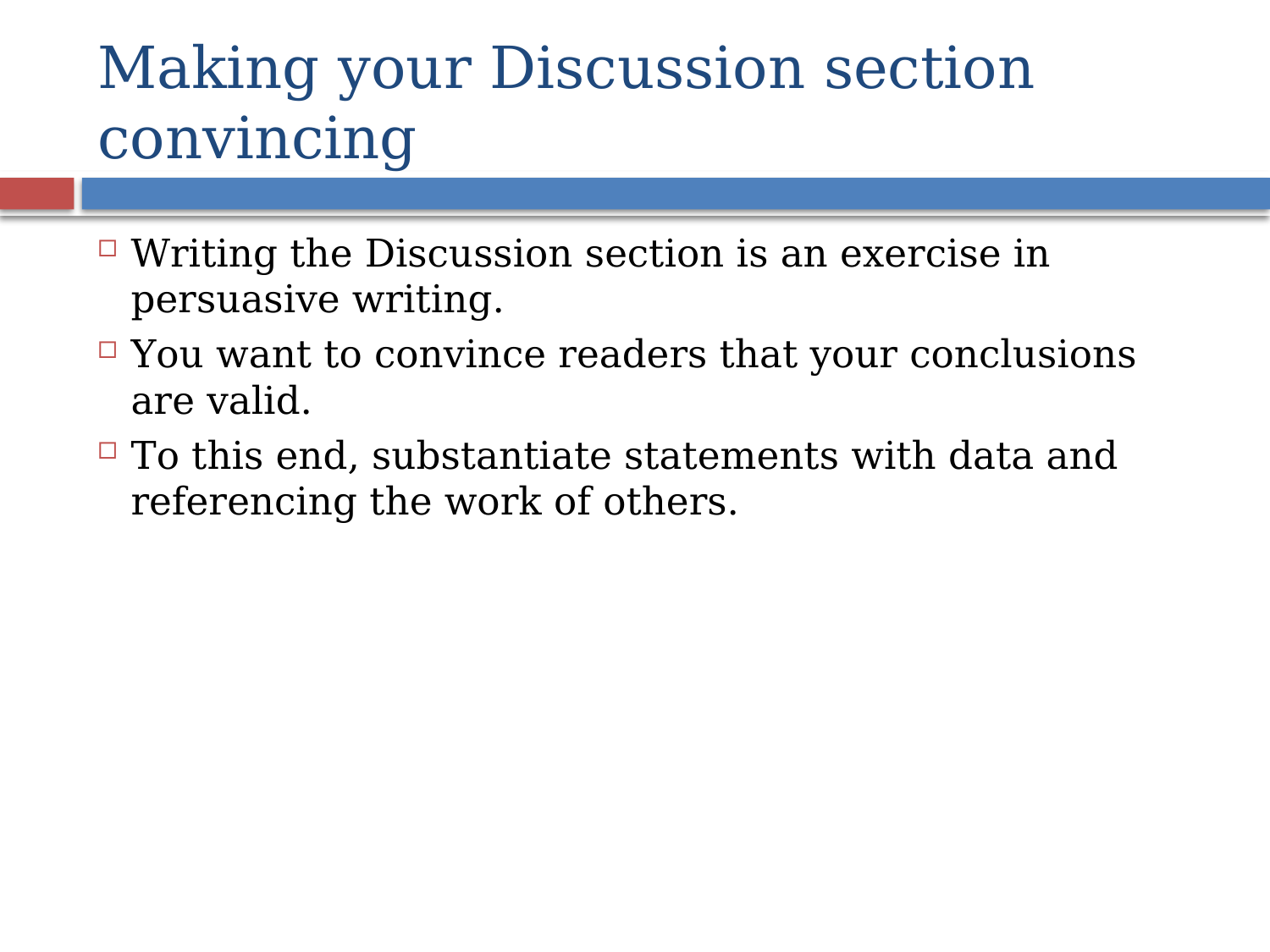

# Making your Discussion section convincing
Writing the Discussion section is an exercise in persuasive writing.
You want to convince readers that your conclusions are valid.
To this end, substantiate statements with data and referencing the work of others.